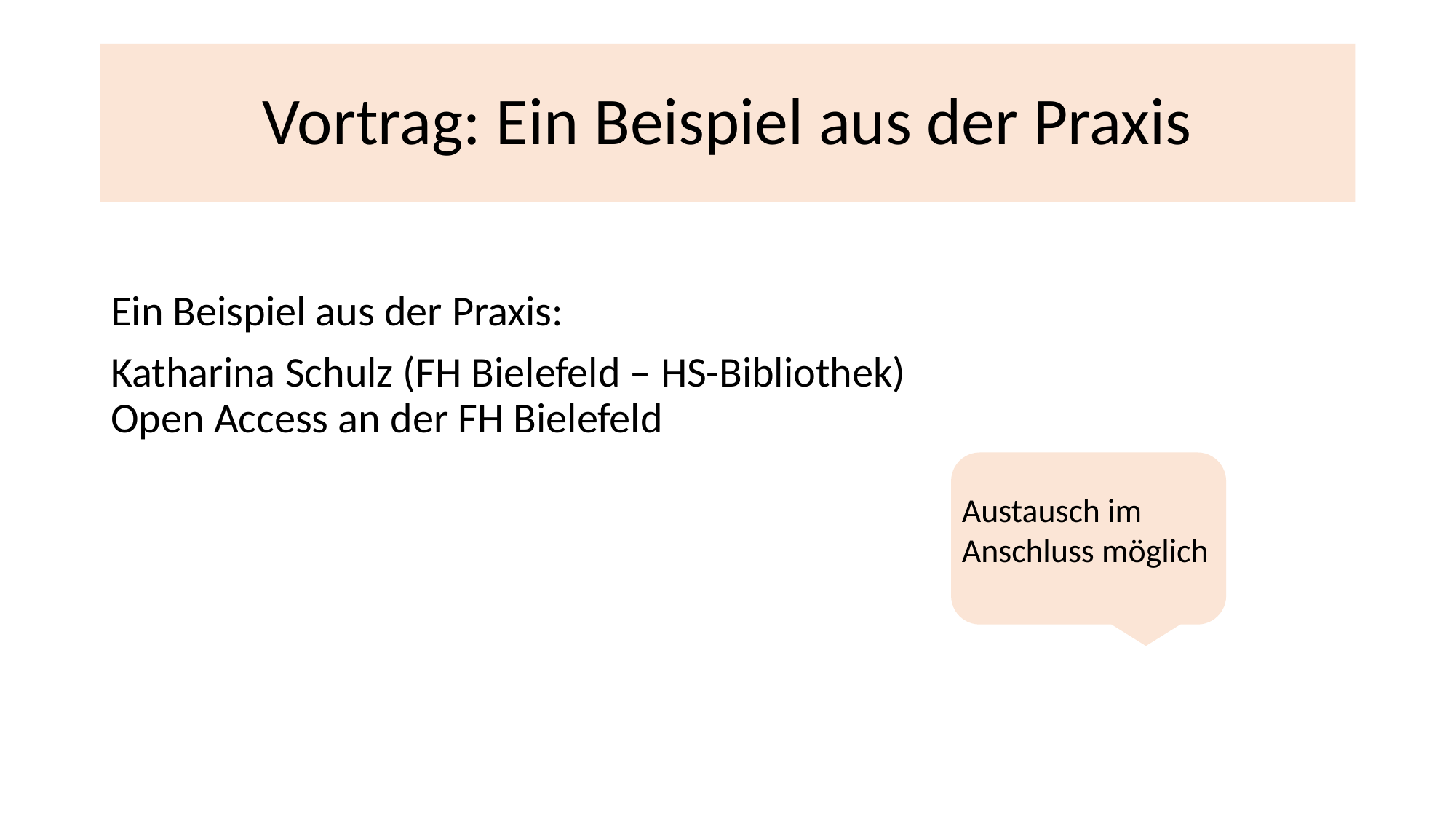

# Vortrag: Ein Beispiel aus der Praxis

Ein Beispiel aus der Praxis:
Katharina Schulz (FH Bielefeld – HS-Bibliothek)
Open Access an der FH Bielefeld

Austausch im Anschluss möglich